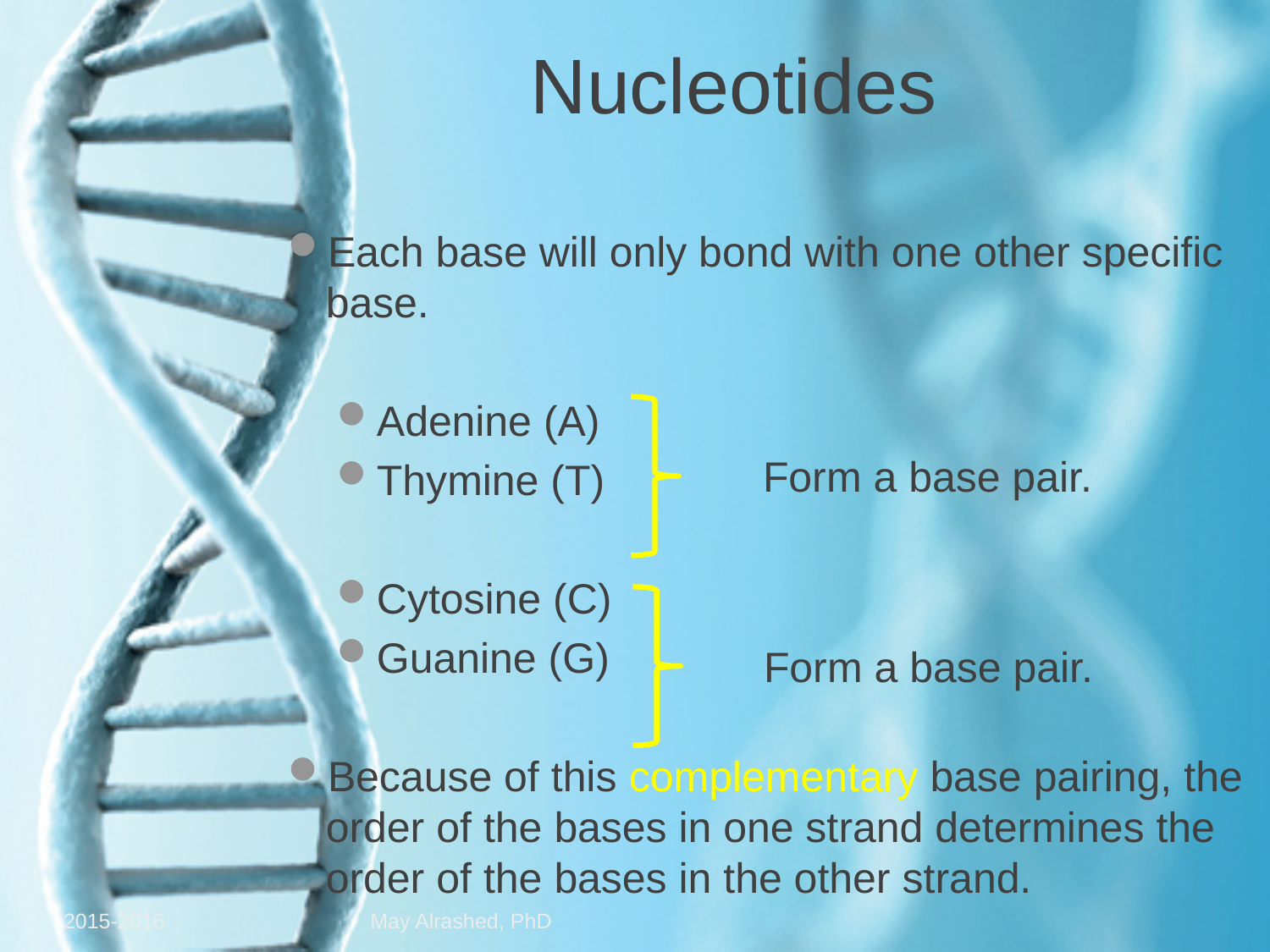

Nucleotides
Each base will only bond with one other specific base.

Adenine (A)
Thymine (T)

Cytosine (C)
Guanine (G)

Because of this complementary base pairing, the order of the bases in one strand determines the order of the bases in the other strand.

Form a base pair.

Form a base pair.
2015-2016
May Alrashed, PhD